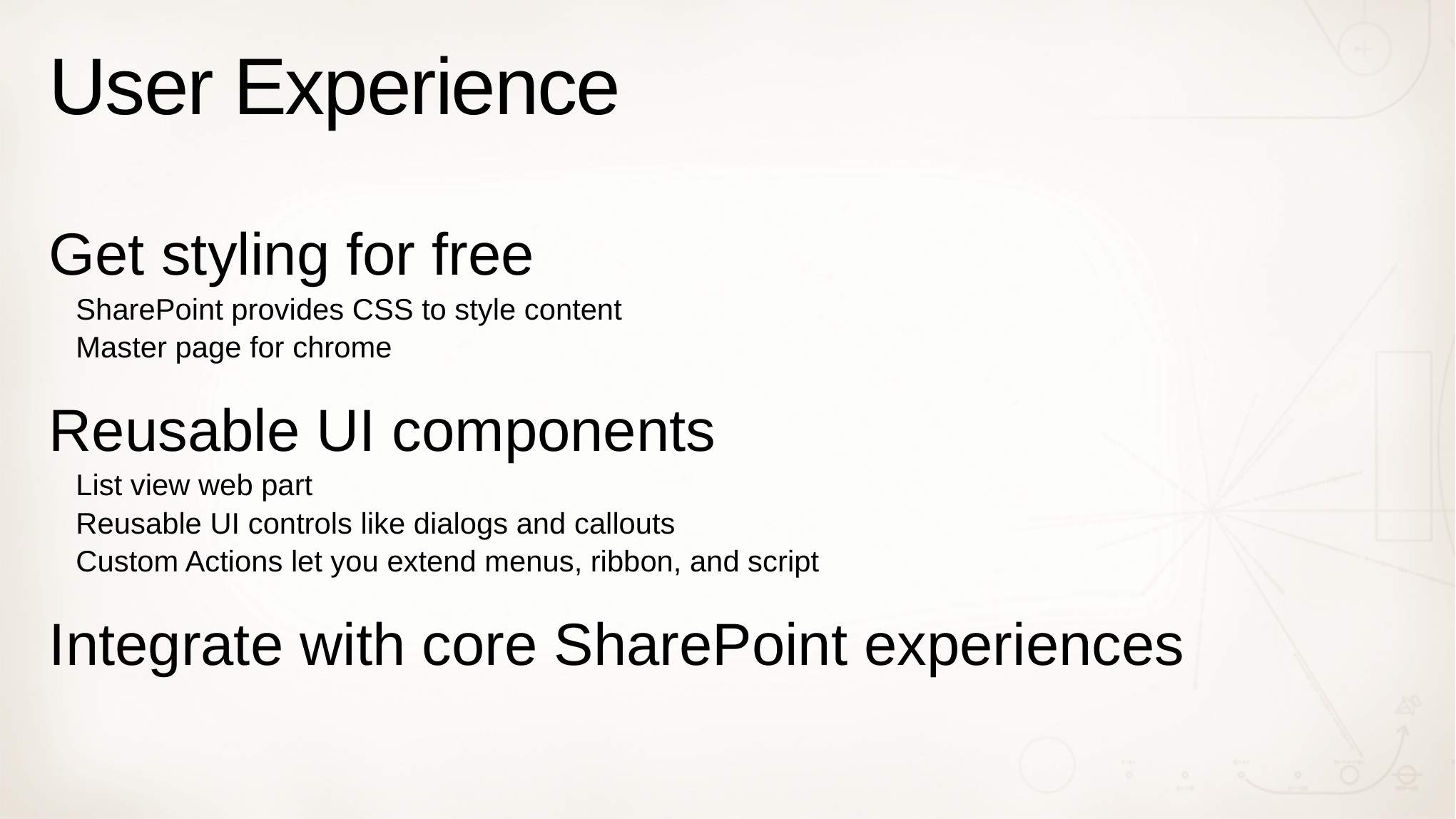

# User Experience

Get styling for free
SharePoint provides CSS to style content
Master page for chrome
Reusable UI components
List view web part
Reusable UI controls like dialogs and callouts
Custom Actions let you extend menus, ribbon, and script
Integrate with core SharePoint experiences